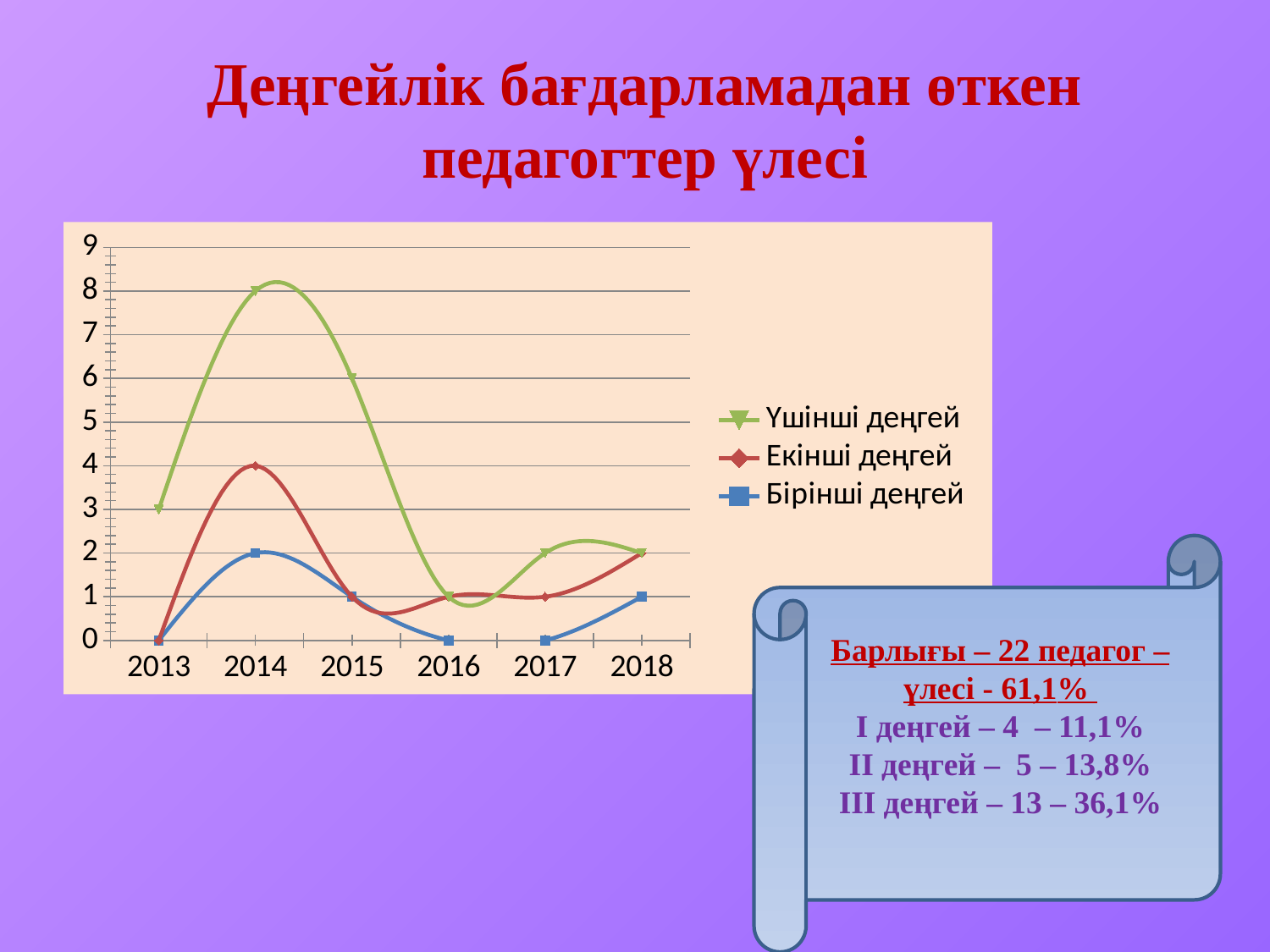

# Деңгейлік бағдарламадан өткен педагогтер үлесі

### Chart

| Category | Бірінші деңгей  | Екінші деңгей | Үшінші деңгей |
|---|---|---|---|
| 2013 | None | None | 3.0 |
| 2014 | 2.0 | 2.0 | 4.0 |
| 2015 | 1.0 | None | 5.0 |
| 2016 | None | 1.0 | None |
| 2017 | None | 1.0 | 1.0 |
| 2018 | 1.0 | 1.0 | None |
Барлығы – 22 педагог – үлесі - 61,1%
І деңгей – 4  – 11,1%
ІІ деңгей –  5 – 13,8%
ІІІ деңгей – 13 – 36,1%